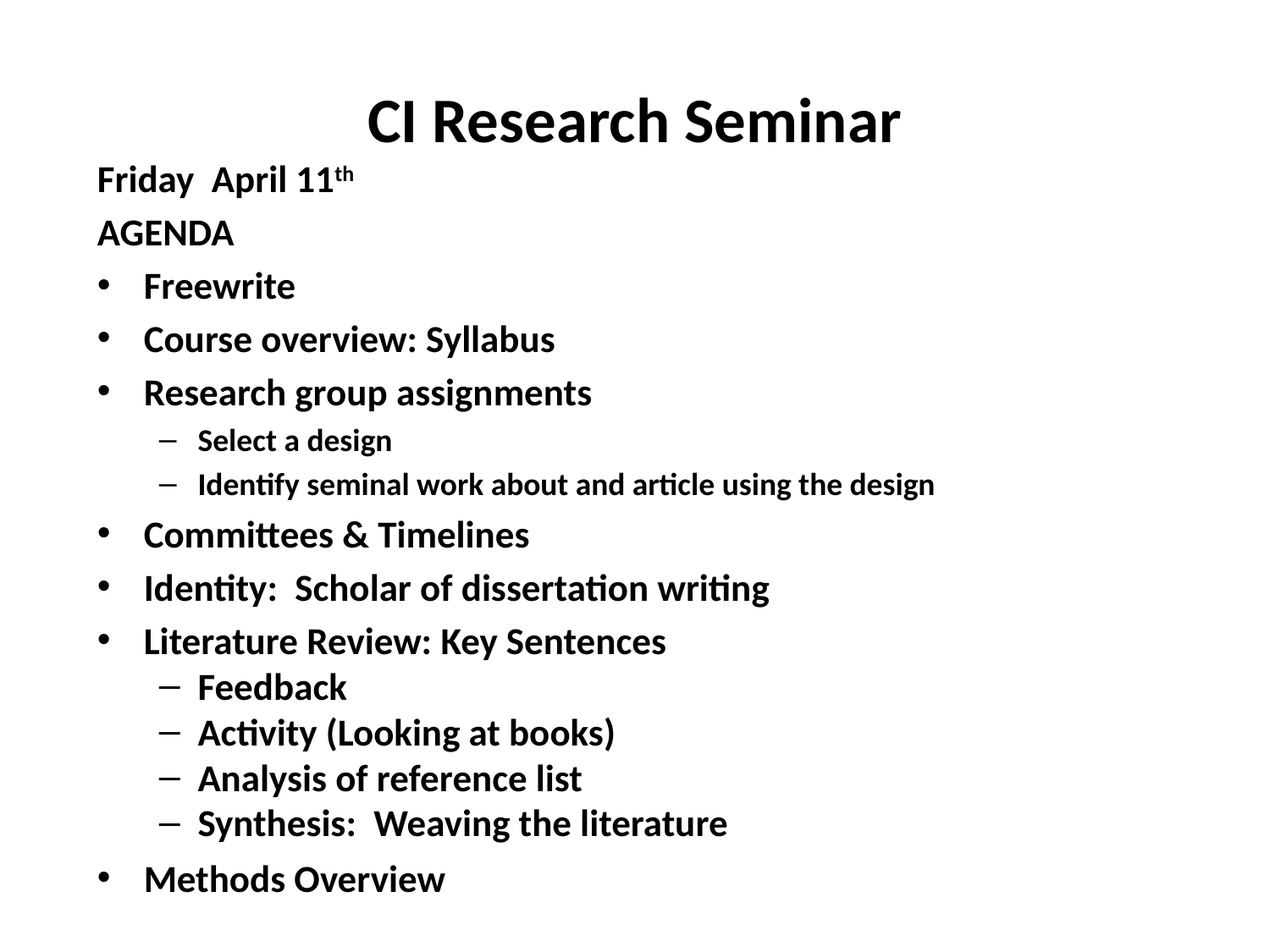

# CI Research Seminar
Friday  April 11th
AGENDA
Freewrite
Course overview: Syllabus
Research group assignments
Select a design
Identify seminal work about and article using the design
Committees & Timelines
Identity:  Scholar of dissertation writing
Literature Review: Key Sentences
Feedback
Activity (Looking at books)
Analysis of reference list
Synthesis:  Weaving the literature
Methods Overview